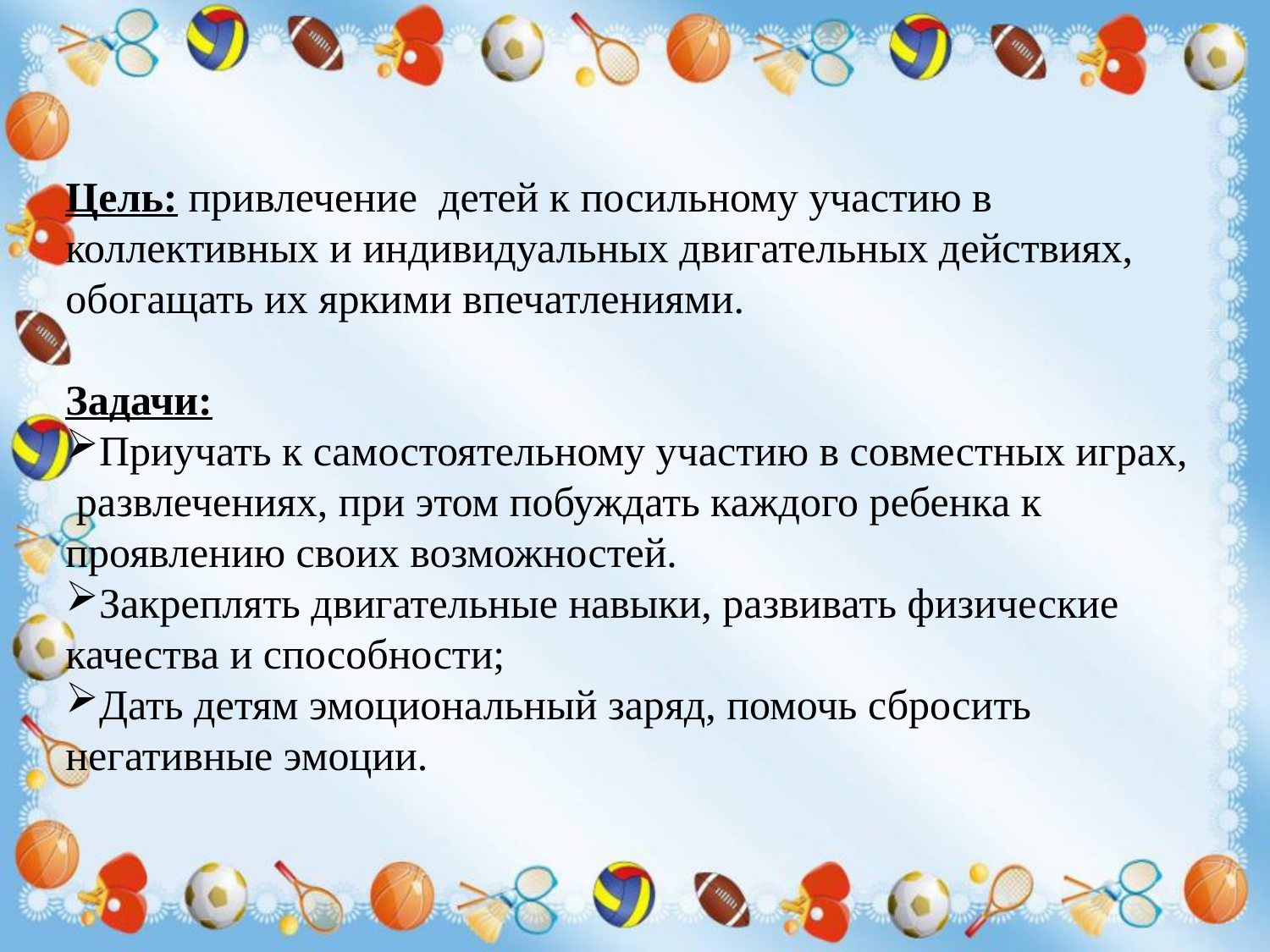

Цель: привлечение  детей к посильному участию в  коллективных и индивидуальных двигательных действиях, обогащать их яркими впечатлениями.

Задачи:
Приучать к самостоятельному участию в совместных играх,  развлечениях, при этом побуждать каждого ребенка к проявлению своих возможностей.
Закреплять двигательные навыки, развивать физические качества и способности;
Дать детям эмоциональный заряд, помочь сбросить негативные эмоции.